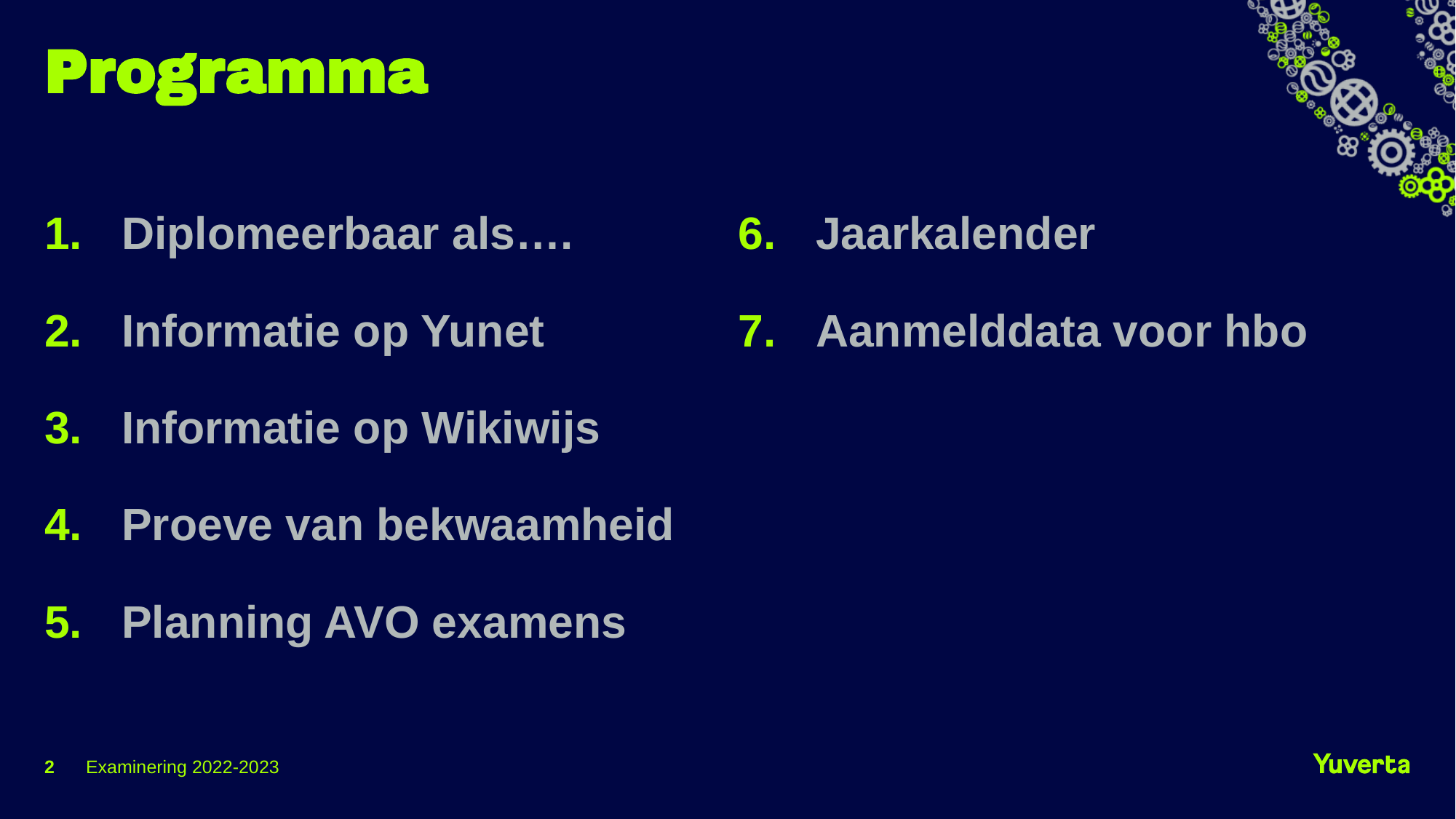

# Programma
Diplomeerbaar als….
Informatie op Yunet
Informatie op Wikiwijs
Proeve van bekwaamheid
Planning AVO examens
Jaarkalender
Aanmelddata voor hbo

2
Examinering 2022-2023
11-10-2022